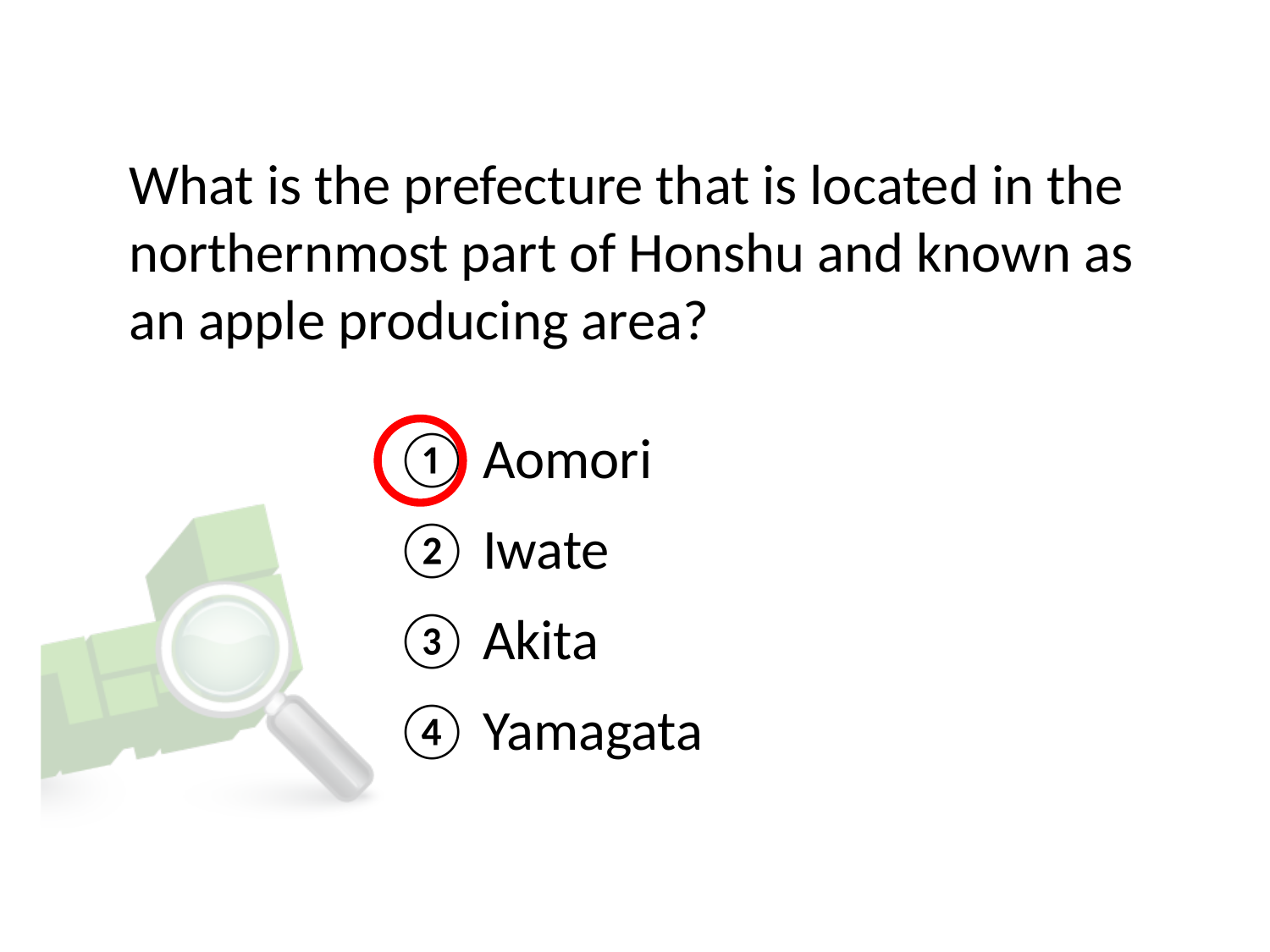

# What is the prefecture that is located in the northernmost part of Honshu and known as an apple producing area?
① Aomori
② Iwate
③ Akita
④ Yamagata